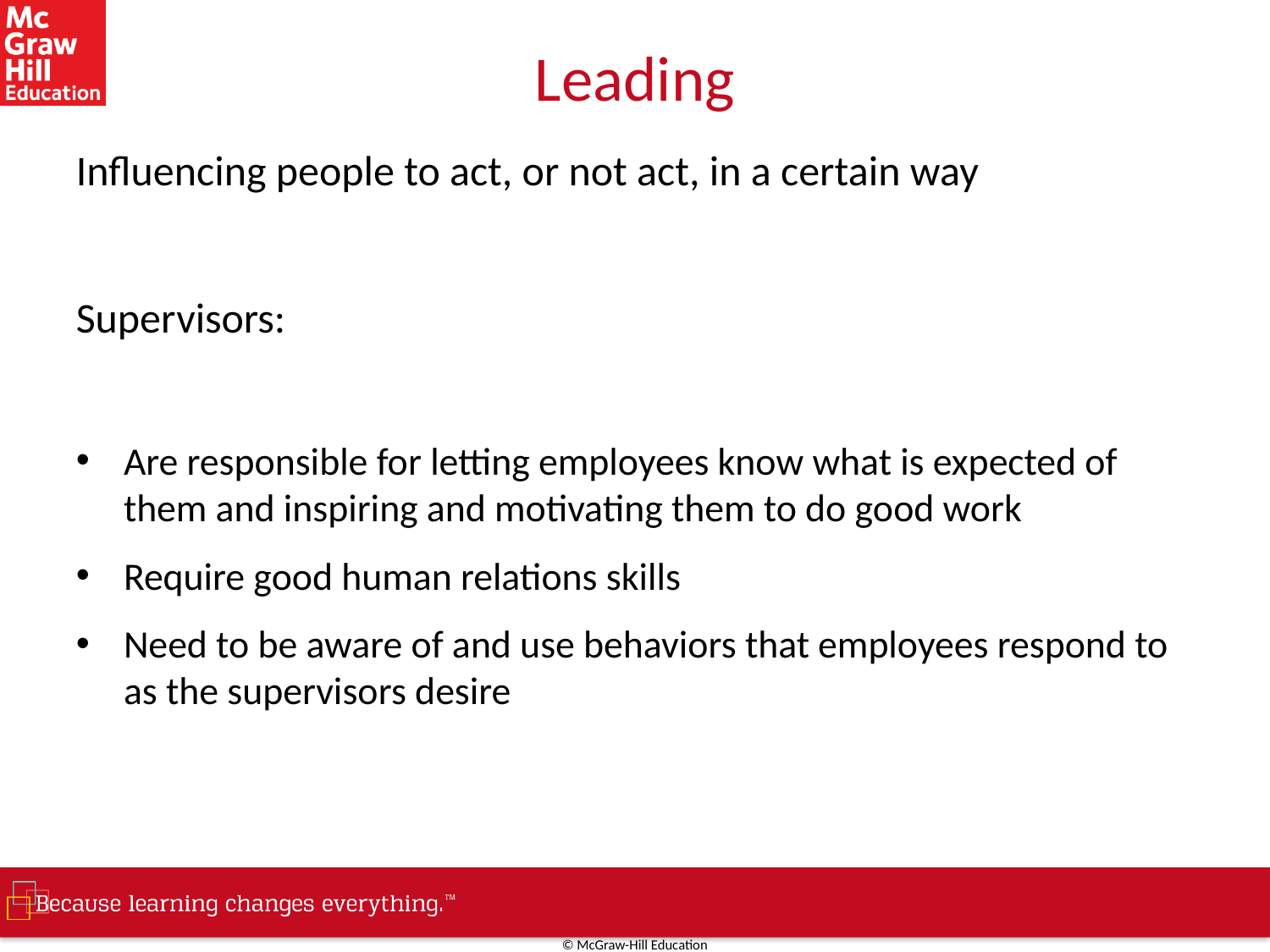

# Leading
Influencing people to act, or not act, in a certain way

Supervisors:

Are responsible for letting employees know what is expected of them and inspiring and motivating them to do good work
Require good human relations skills
Need to be aware of and use behaviors that employees respond to as the supervisors desire